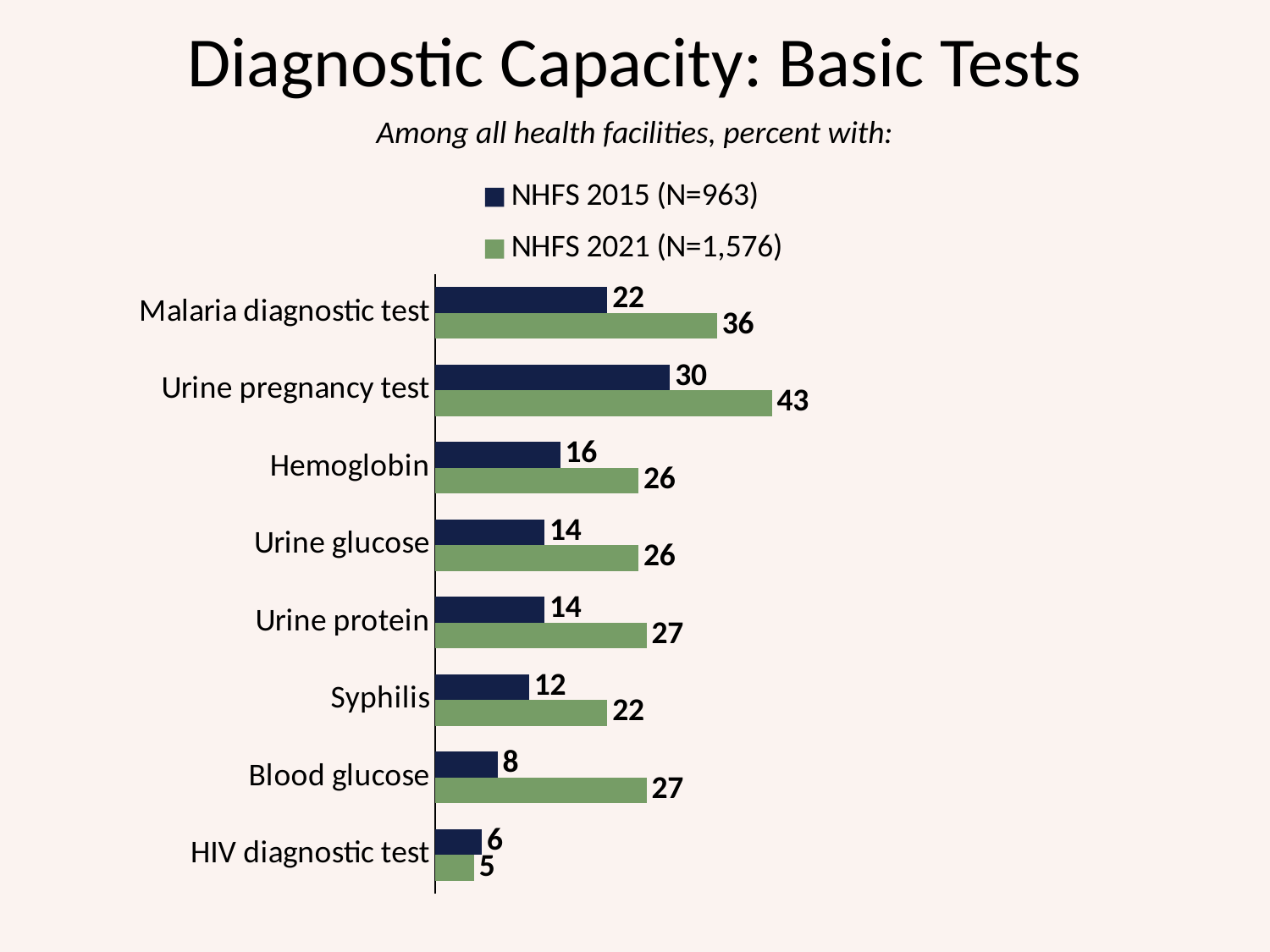

# Diagnostic Capacity: Basic Tests
Among all health facilities, percent with:

### Chart

| Category | NHFS 2021 (N=1,576) | NHFS 2015 (N=963) |
|---|---|---|
| HIV diagnostic test | 5.0 | 6.0 |
| Blood glucose | 27.0 | 8.0 |
| Syphilis | 22.0 | 12.0 |
| Urine protein | 27.0 | 14.0 |
| Urine glucose | 26.0 | 14.0 |
| Hemoglobin | 26.0 | 16.0 |
| Urine pregnancy test | 43.0 | 30.0 |
| Malaria diagnostic test | 36.0 | 22.0 |